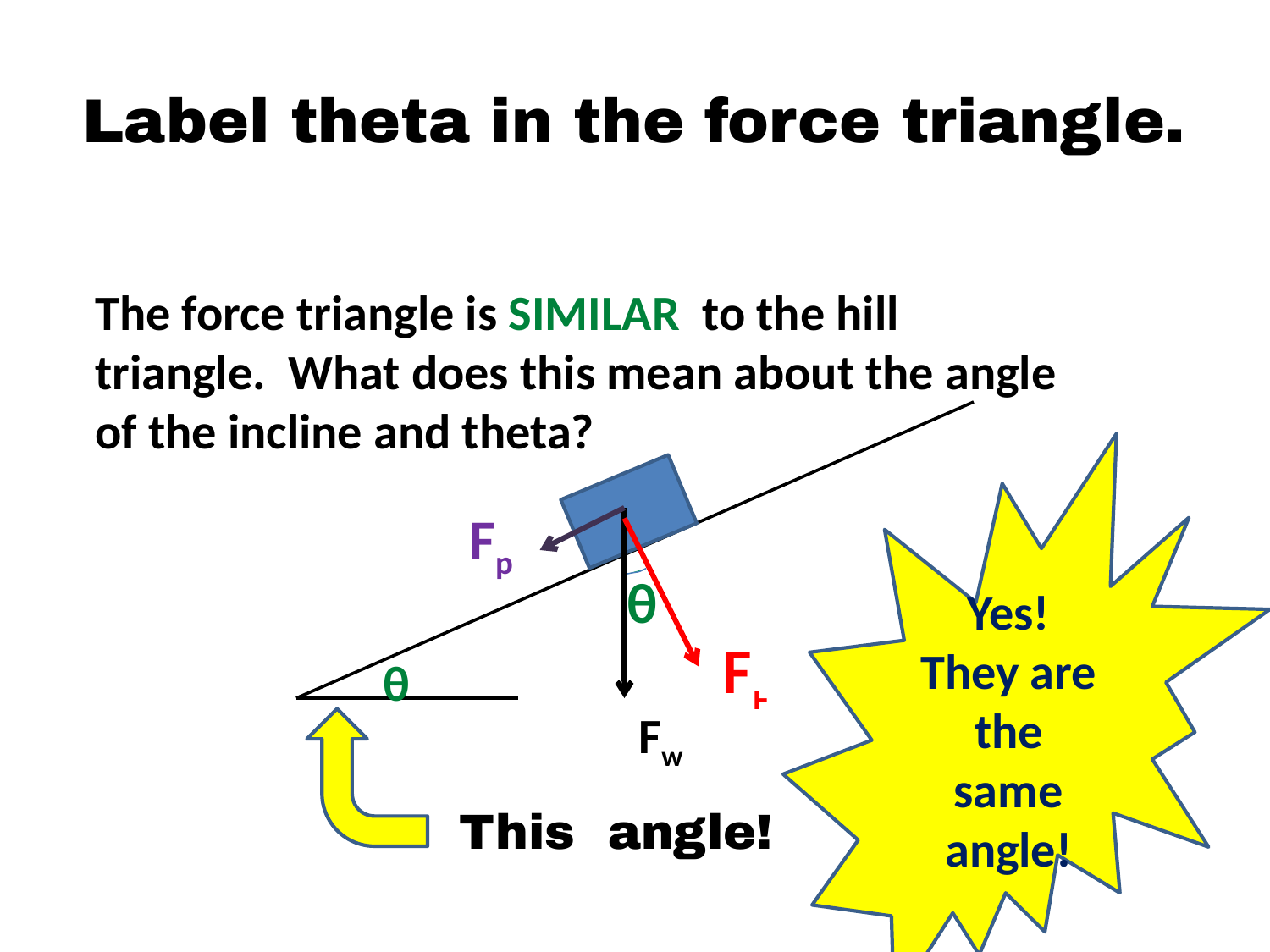

# Label theta in the force triangle.

The force triangle is SIMILAR  to the hill
triangle.  What does this mean about the angle
of the incline and theta?
Yes! They are the same angle!

Fp
θ

Fⱶ
θ
Fw

This  angle!